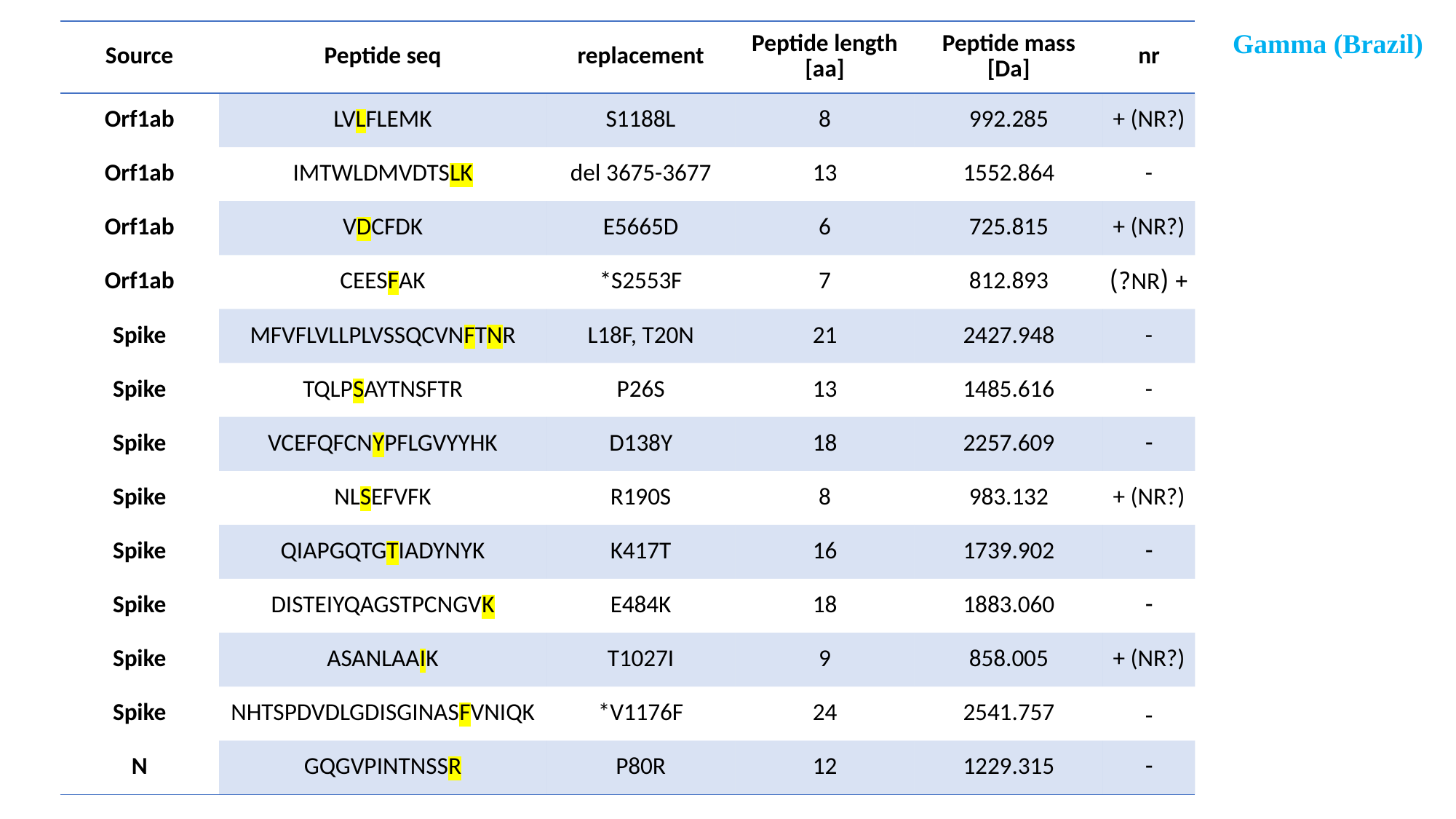

| Source | Peptide seq | replacement | Peptide length [aa] | Peptide mass [Da] | nr |
| --- | --- | --- | --- | --- | --- |
| Orf1ab | LVLFLEMK | S1188L | 8 | 992.285 | + (NR?) |
| Orf1ab | IMTWLDMVDTSLK | del 3675-3677 | 13 | 1552.864 | - |
| Orf1ab | VDCFDK | E5665D | 6 | 725.815 | + (NR?) |
| Orf1ab | CEESFAK | \*S2553F | 7 | 812.893 | + (NR?) |
| Spike | MFVFLVLLPLVSSQCVNFTNR | L18F, T20N | 21 | 2427.948 | - |
| Spike | TQLPSAYTNSFTR | P26S | 13 | 1485.616 | - |
| Spike | VCEFQFCNYPFLGVYYHK | D138Y | 18 | 2257.609 | - |
| Spike | NLSEFVFK | R190S | 8 | 983.132 | + (NR?) |
| Spike | QIAPGQTGTIADYNYK | K417T | 16 | 1739.902 | - |
| Spike | DISTEIYQAGSTPCNGVK | E484K | 18 | 1883.060 | - |
| Spike | ASANLAAIK | T1027I | 9 | 858.005 | + (NR?) |
| Spike | NHTSPDVDLGDISGINASFVNIQK | \*V1176F | 24 | 2541.757 | - |
| N | GQGVPINTNSSR | P80R | 12 | 1229.315 | - |
Gamma (Brazil)